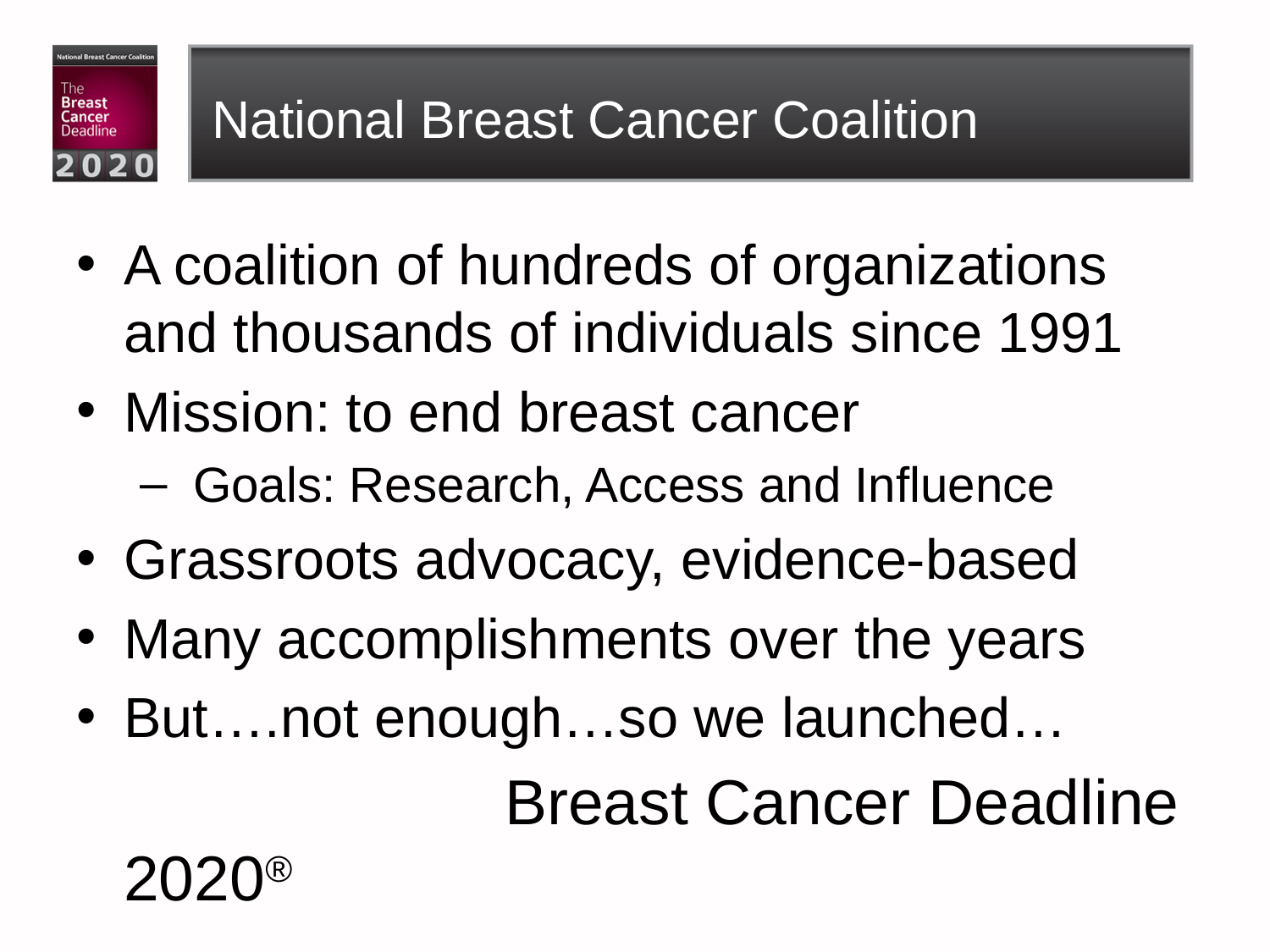

# National Breast Cancer Coalition
A coalition of hundreds of organizations and thousands of individuals since 1991
Mission: to end breast cancer
 Goals: Research, Access and Influence
Grassroots advocacy, evidence-based
Many accomplishments over the years
But….not enough…so we launched…
				Breast Cancer Deadline 2020®